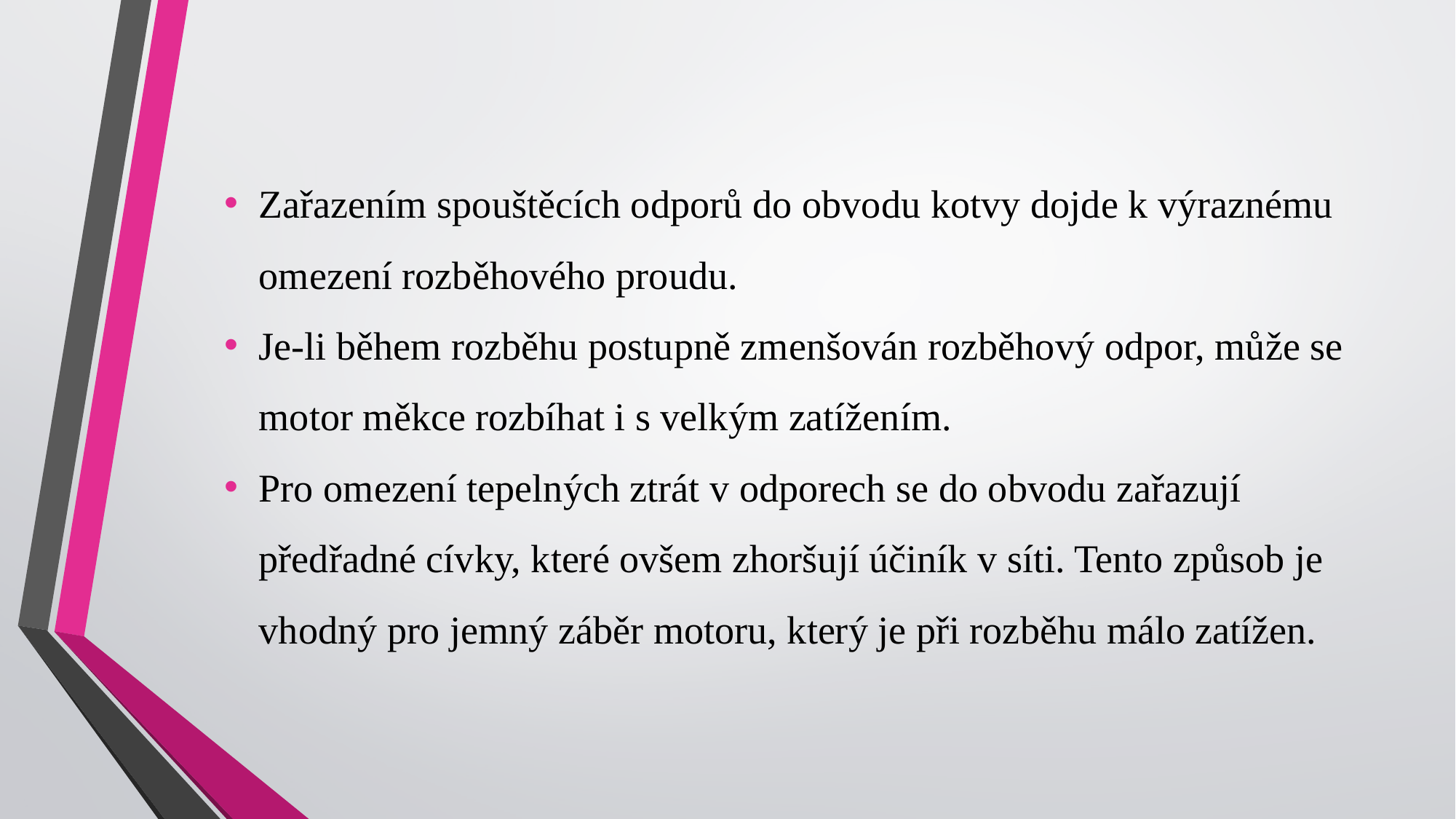

Zařazením spouštěcích odporů do obvodu kotvy dojde k výraznému omezení rozběhového proudu.
Je-li během rozběhu postupně zmenšován rozběhový odpor, může se motor měkce rozbíhat i s velkým zatížením.
Pro omezení tepelných ztrát v odporech se do obvodu zařazují předřadné cívky, které ovšem zhoršují účiník v síti. Tento způsob je vhodný pro jemný záběr motoru, který je při rozběhu málo zatížen.